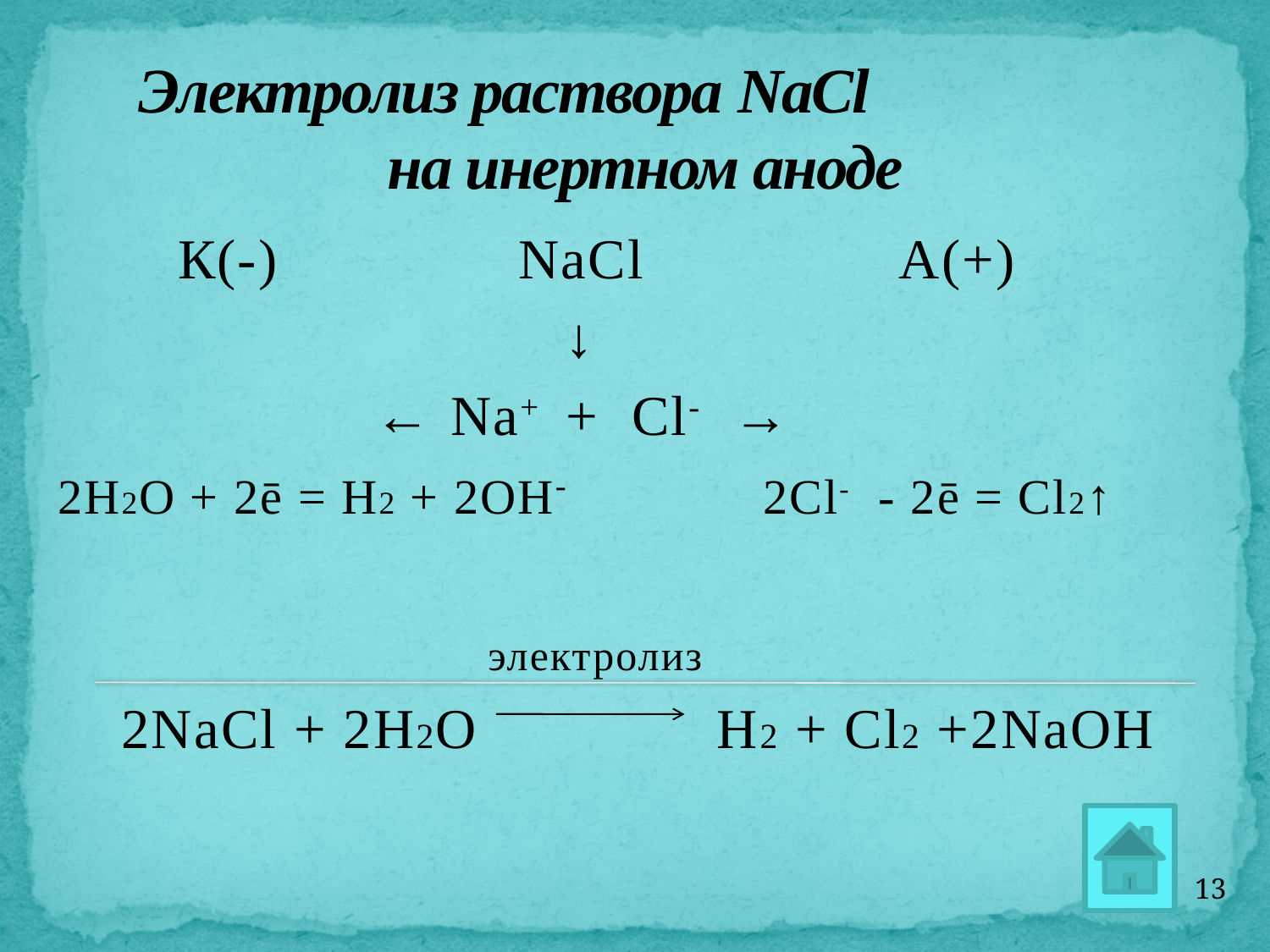

# Электролиз раствора NaCl                     на инертном аноде
            К(-)	             NaCl		     А(+)
			        ↓
                    ← Na+  +  Cl-  →
2Н2О + 2ē = H2 + 2OH-	     2Cl-  - 2ē = Cl2↑

                           электролиз
    2NaCl + 2H2O               H2 + Cl2 +2NaOH

13